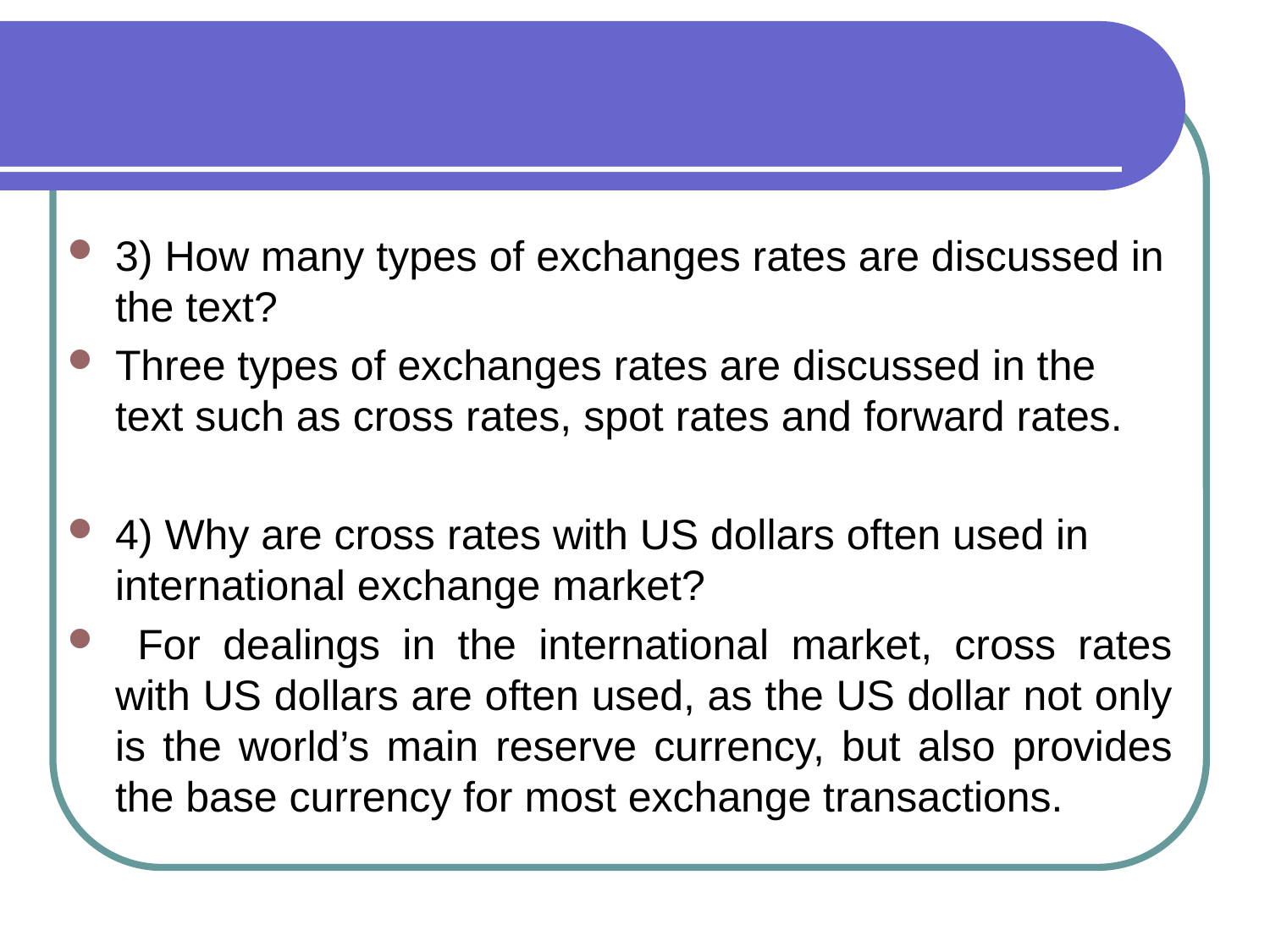

#
3) How many types of exchanges rates are discussed in the text?
Three types of exchanges rates are discussed in the text such as cross rates, spot rates and forward rates.

4) Why are cross rates with US dollars often used in international exchange market?
 For dealings in the international market, cross rates with US dollars are often used, as the US dollar not only is the world’s main reserve currency, but also provides the base currency for most exchange transactions.